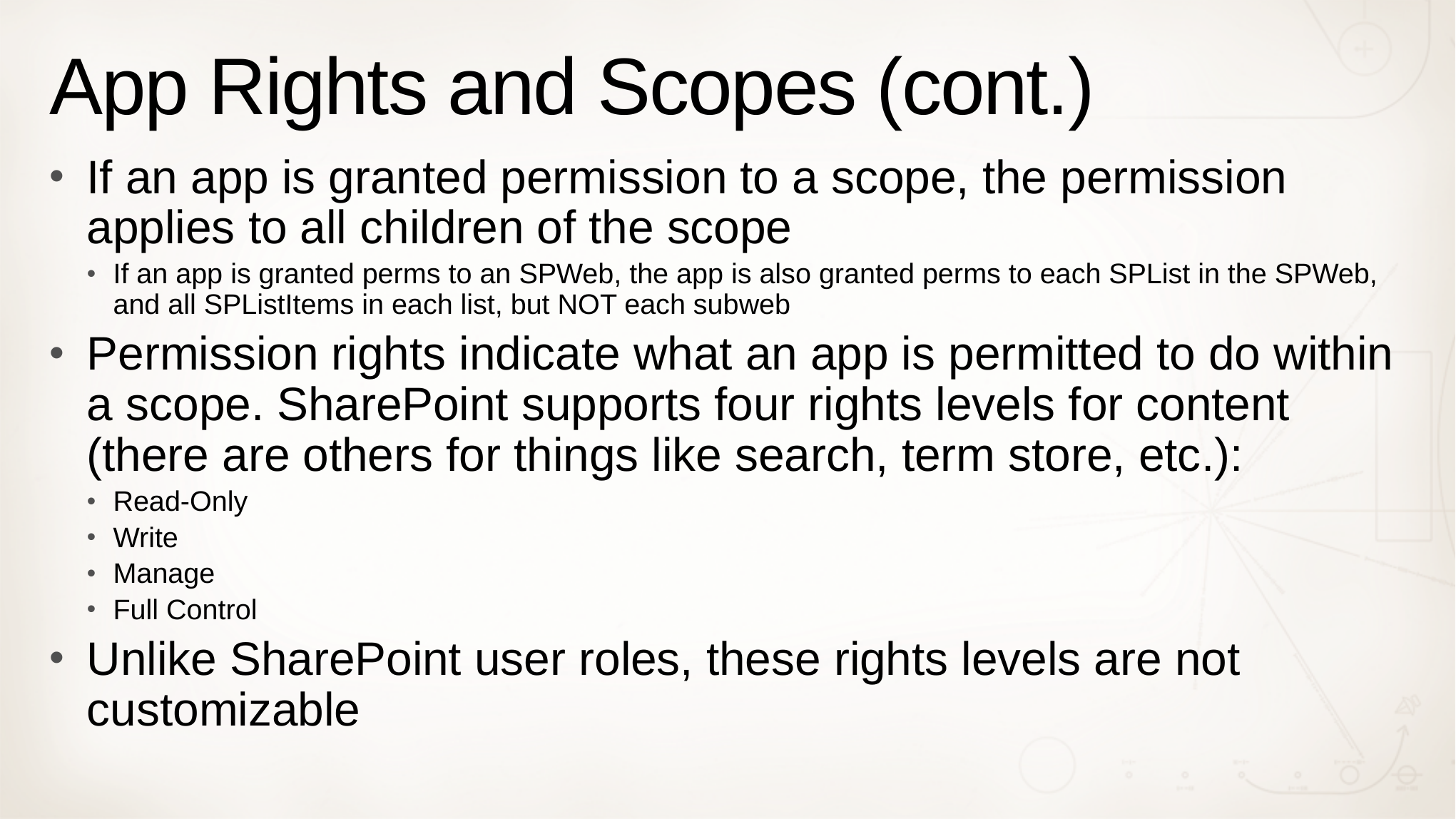

# App Rights and Scopes (cont.)
If an app is granted permission to a scope, the permission applies to all children of the scope
If an app is granted perms to an SPWeb, the app is also granted perms to each SPList in the SPWeb, and all SPListItems in each list, but NOT each subweb
Permission rights indicate what an app is permitted to do within a scope. SharePoint supports four rights levels for content (there are others for things like search, term store, etc.):
Read-Only
Write
Manage
Full Control
Unlike SharePoint user roles, these rights levels are not customizable